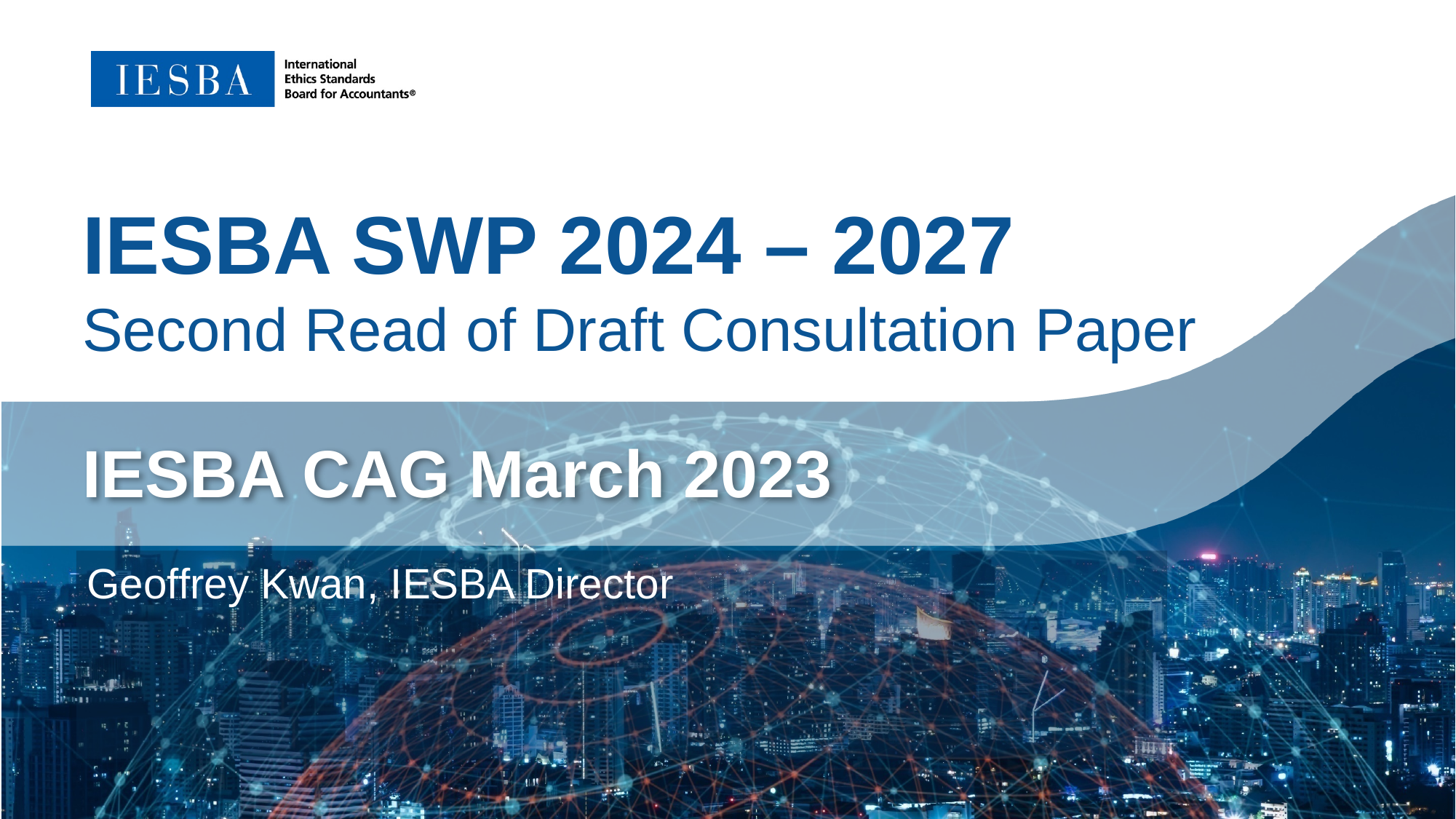

IESBA SWP 2024 – 2027
Second Read of Draft Consultation Paper
IESBA CAG March 2023
Geoffrey Kwan, IESBA Director